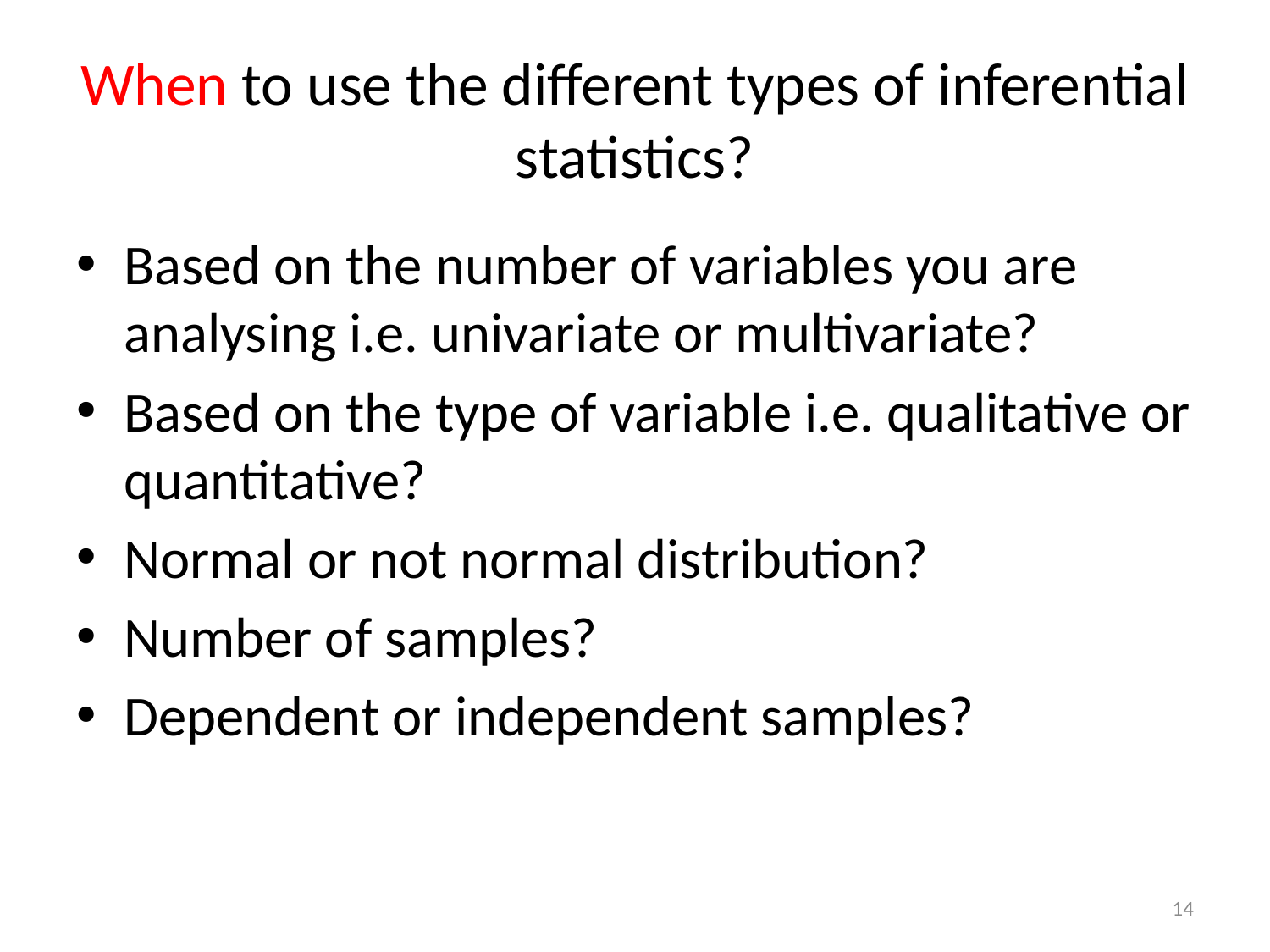

# When to use the different types of inferential statistics?
Based on the number of variables you are analysing i.e. univariate or multivariate?
Based on the type of variable i.e. qualitative or quantitative?
Normal or not normal distribution?
Number of samples?
Dependent or independent samples?
14